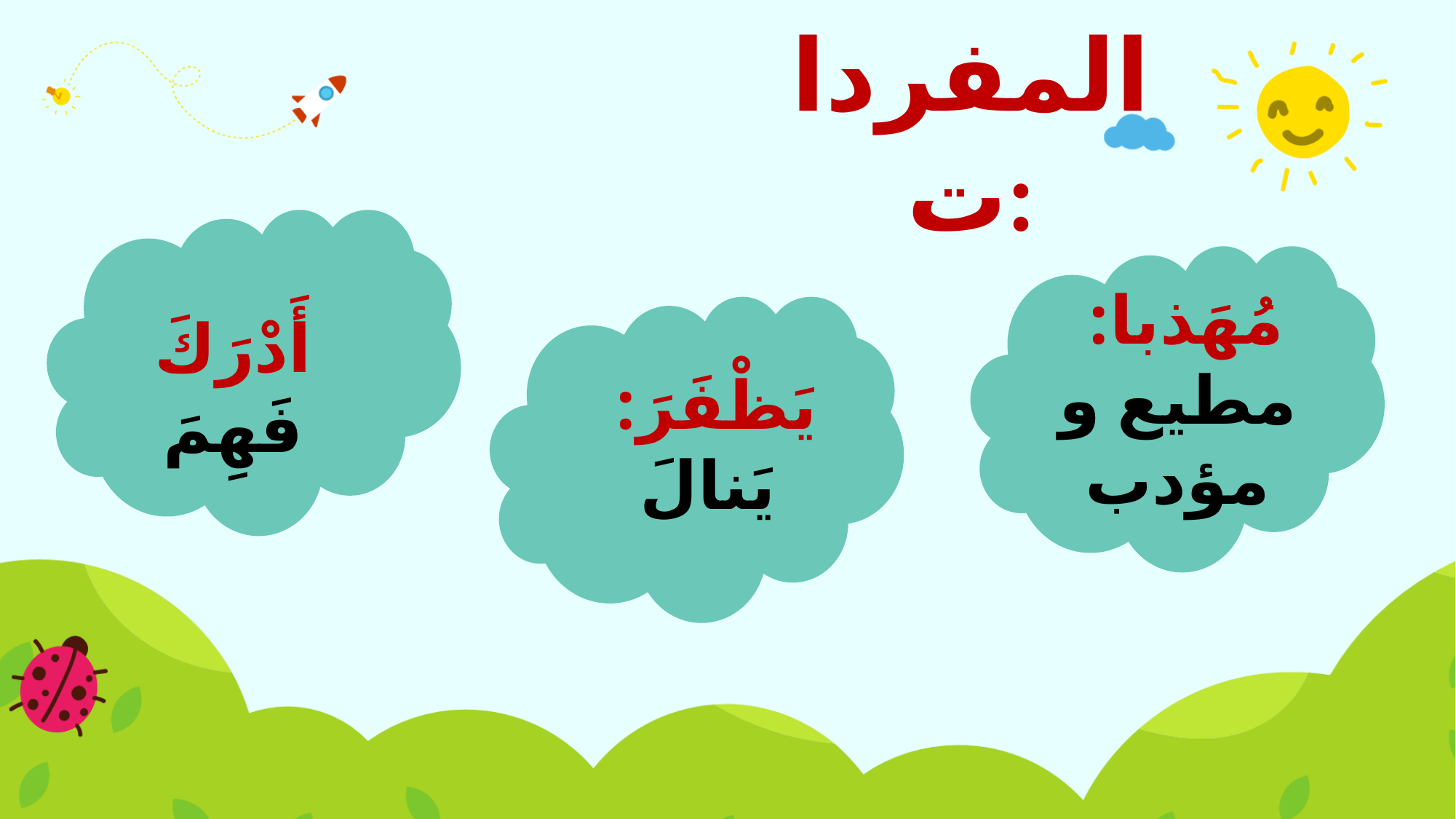

المفردات:

أَدْرَكَ
فَهِمَ

مُهَذبا:  مطيع و مؤدب
يَظْفَرَ:  يَنالَ